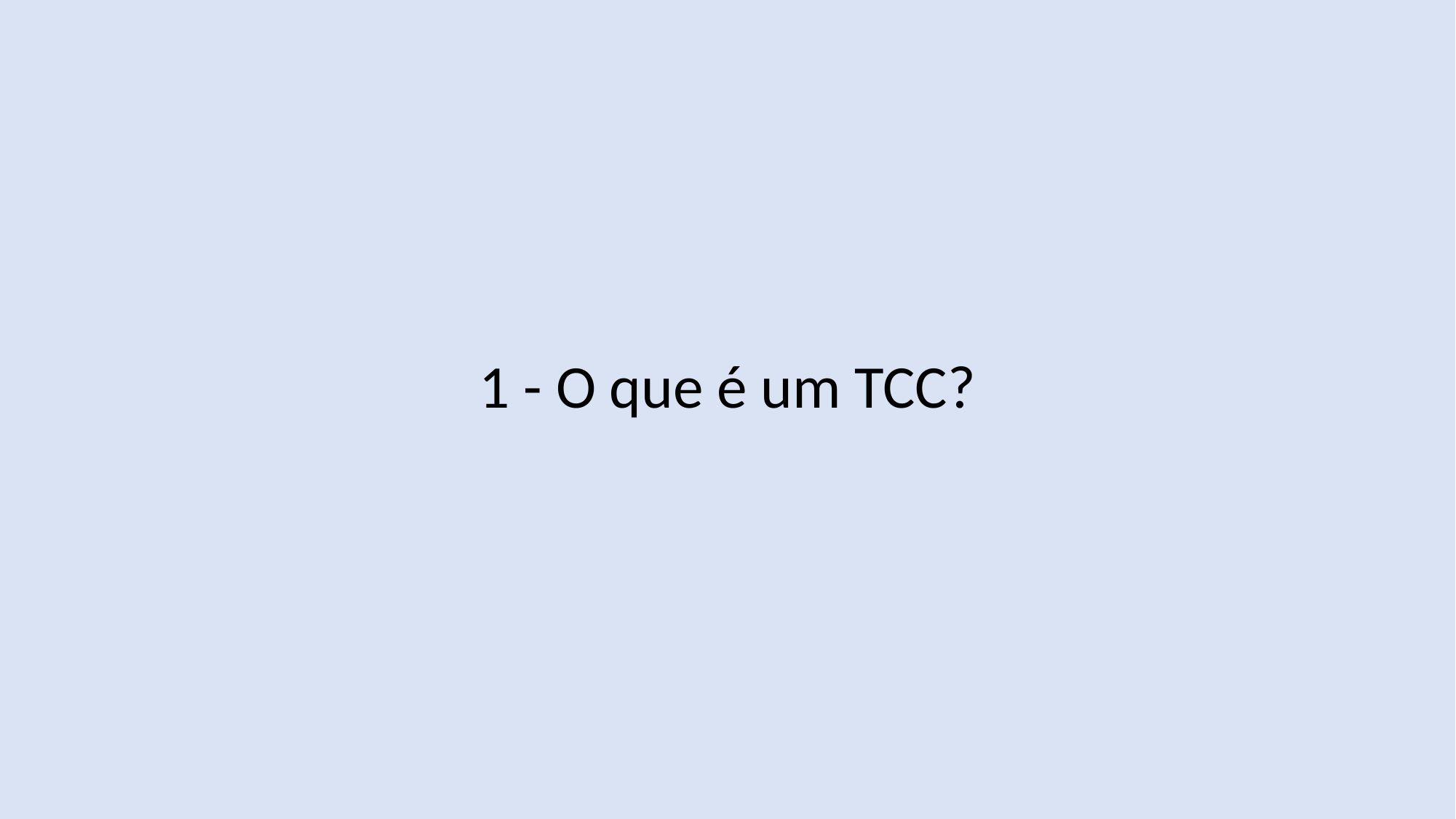

# 1 - O que é um TCC?